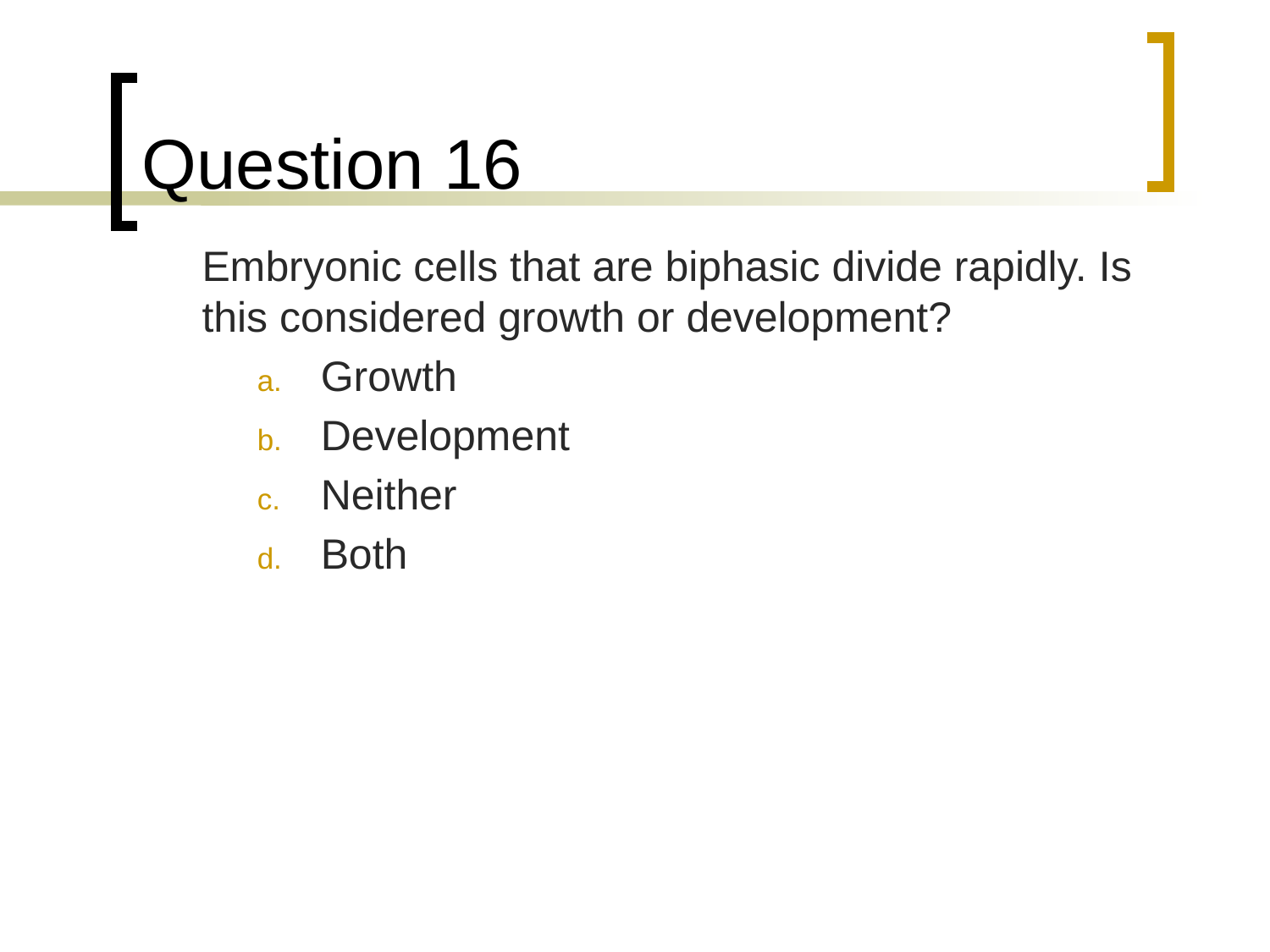

# Question 16
	Embryonic cells that are biphasic divide rapidly. Is this considered growth or development?
Growth
Development
Neither
Both